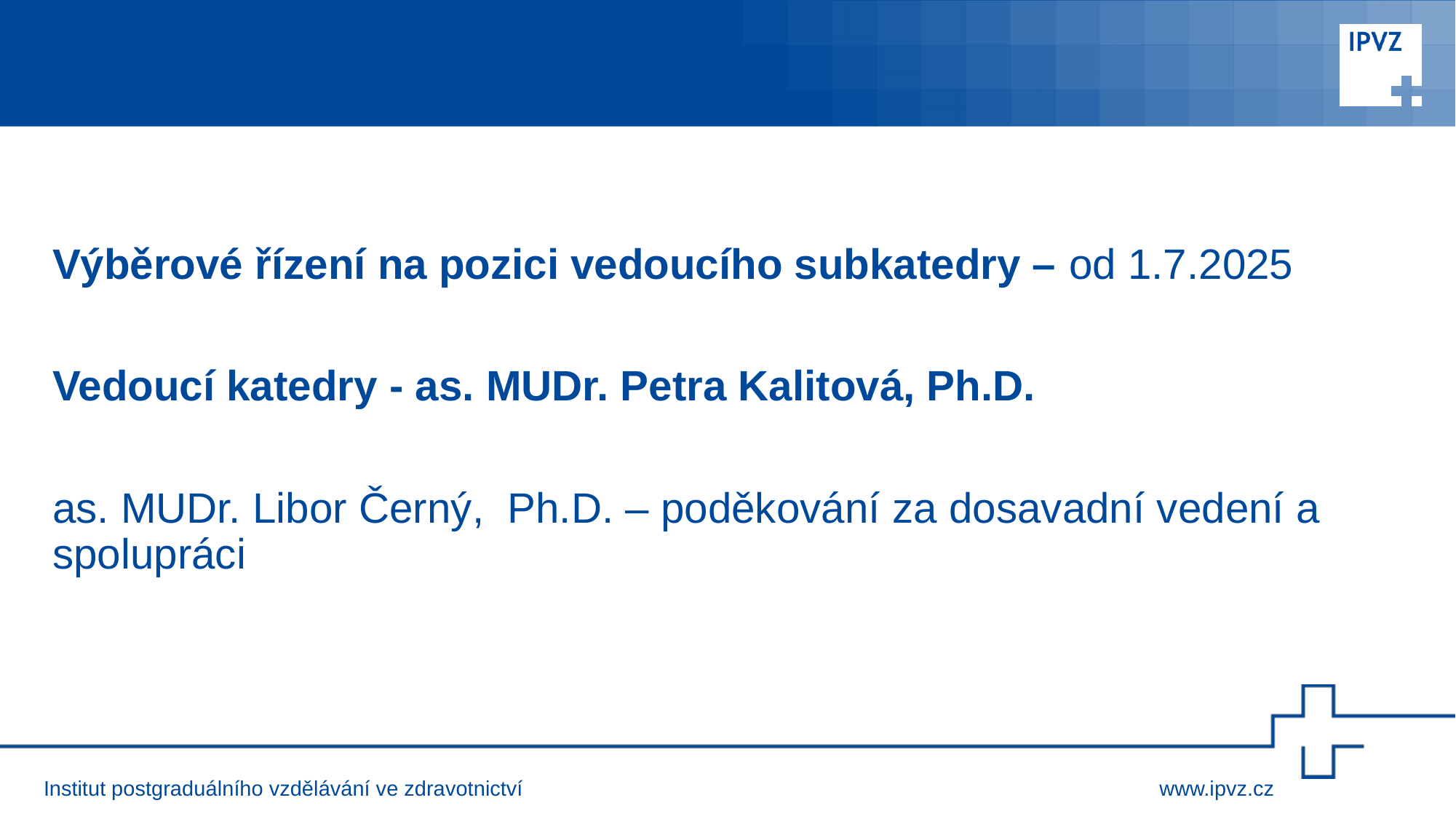

#
Výběrové řízení na pozici vedoucího subkatedry – od 1.7.2025

Vedoucí katedry - as. MUDr. Petra Kalitová, Ph.D.

as. MUDr. Libor Černý,  Ph.D. – poděkování za dosavadní vedení a spolupráci